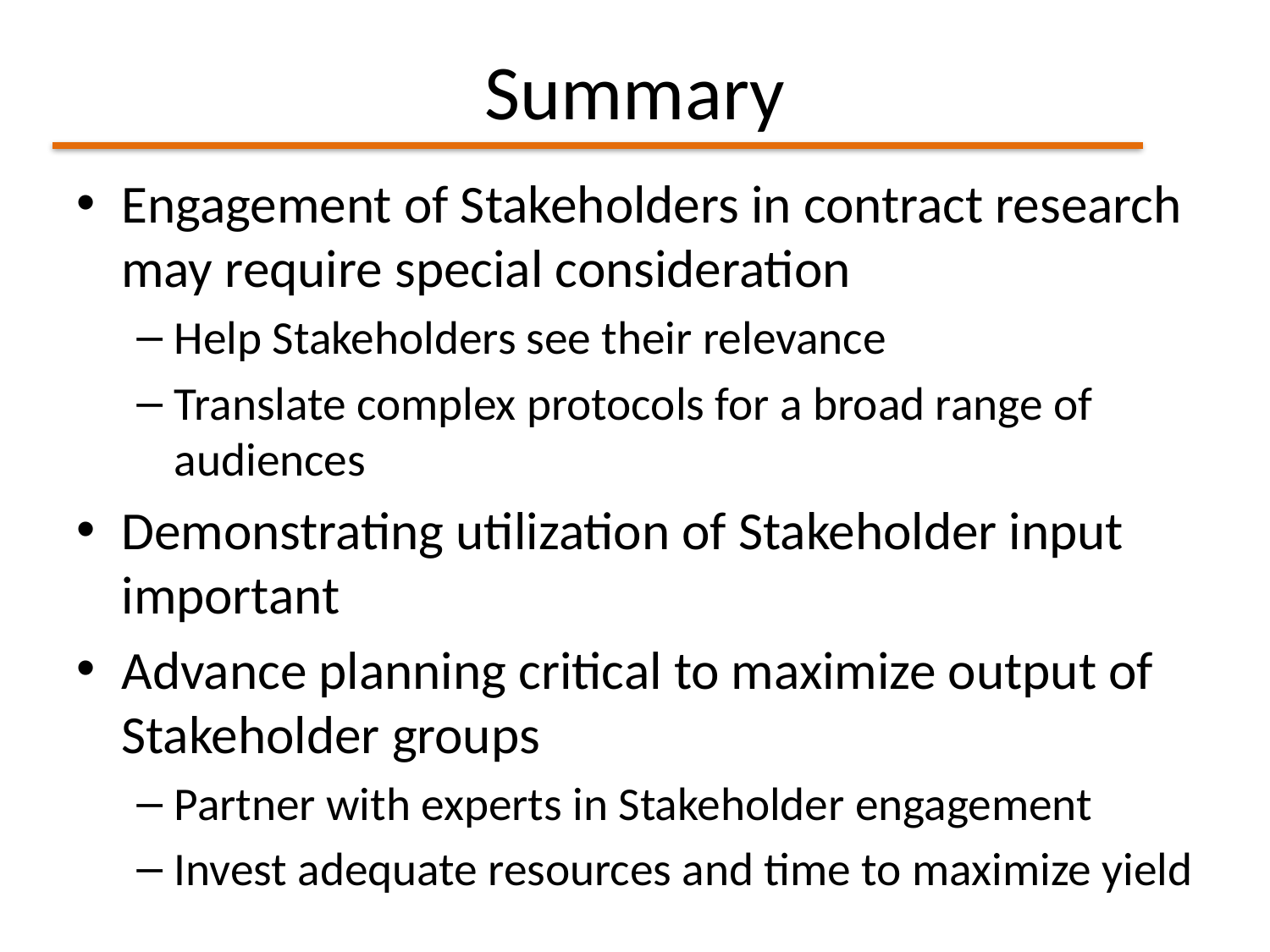

# Summary
Engagement of Stakeholders in contract research may require special consideration
Help Stakeholders see their relevance
Translate complex protocols for a broad range of audiences
Demonstrating utilization of Stakeholder input important
Advance planning critical to maximize output of Stakeholder groups
Partner with experts in Stakeholder engagement
Invest adequate resources and time to maximize yield